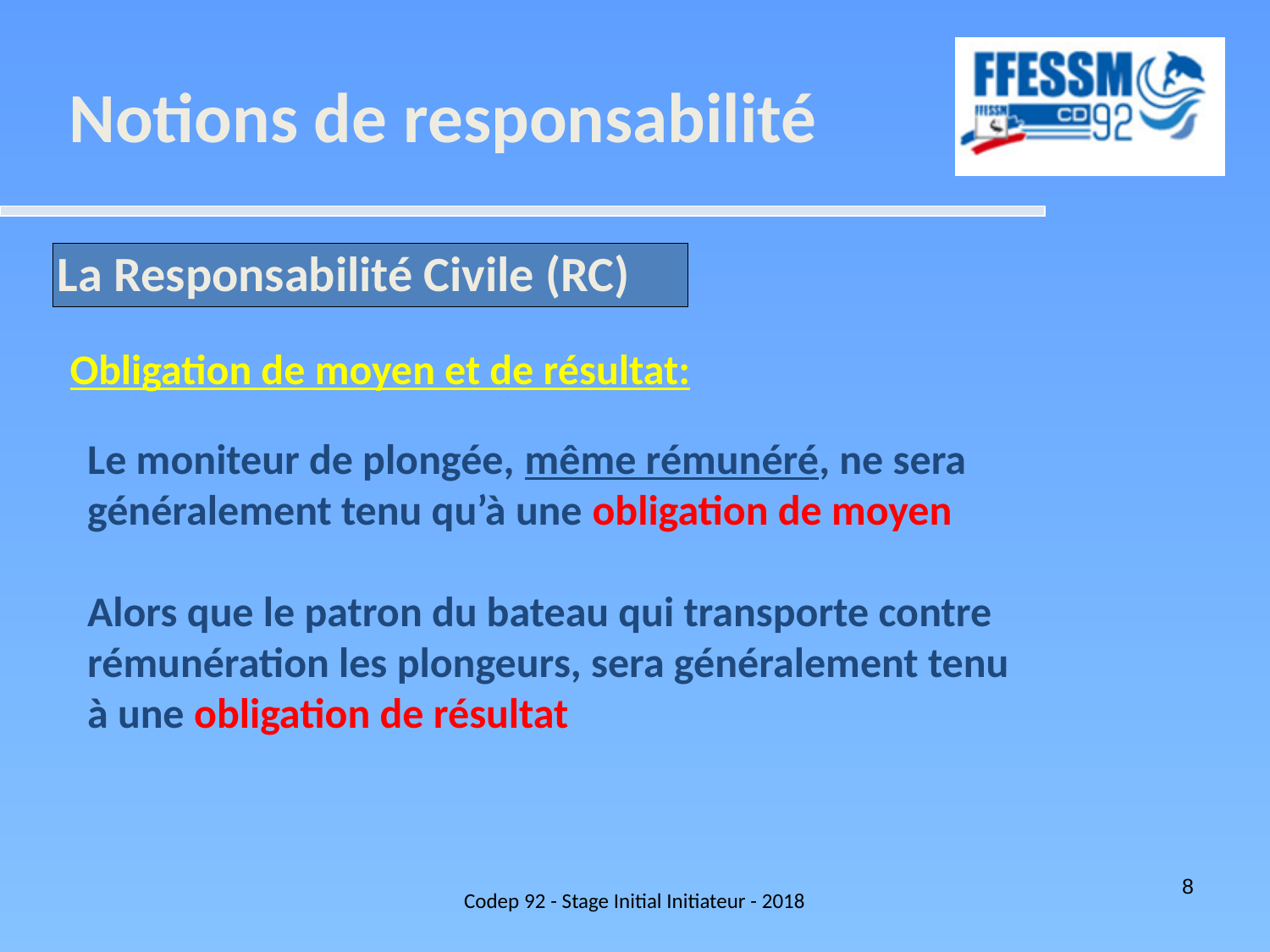

Notions de responsabilité
La Responsabilité Civile (RC)

Obligation de moyen et de résultat:
Le moniteur de plongée, même rémunéré, ne sera généralement tenu qu’à une obligation de moyen

Alors que le patron du bateau qui transporte contre
rémunération les plongeurs, sera généralement tenu
à une obligation de résultat
Codep 92 - Stage Initial Initiateur - 2018
8